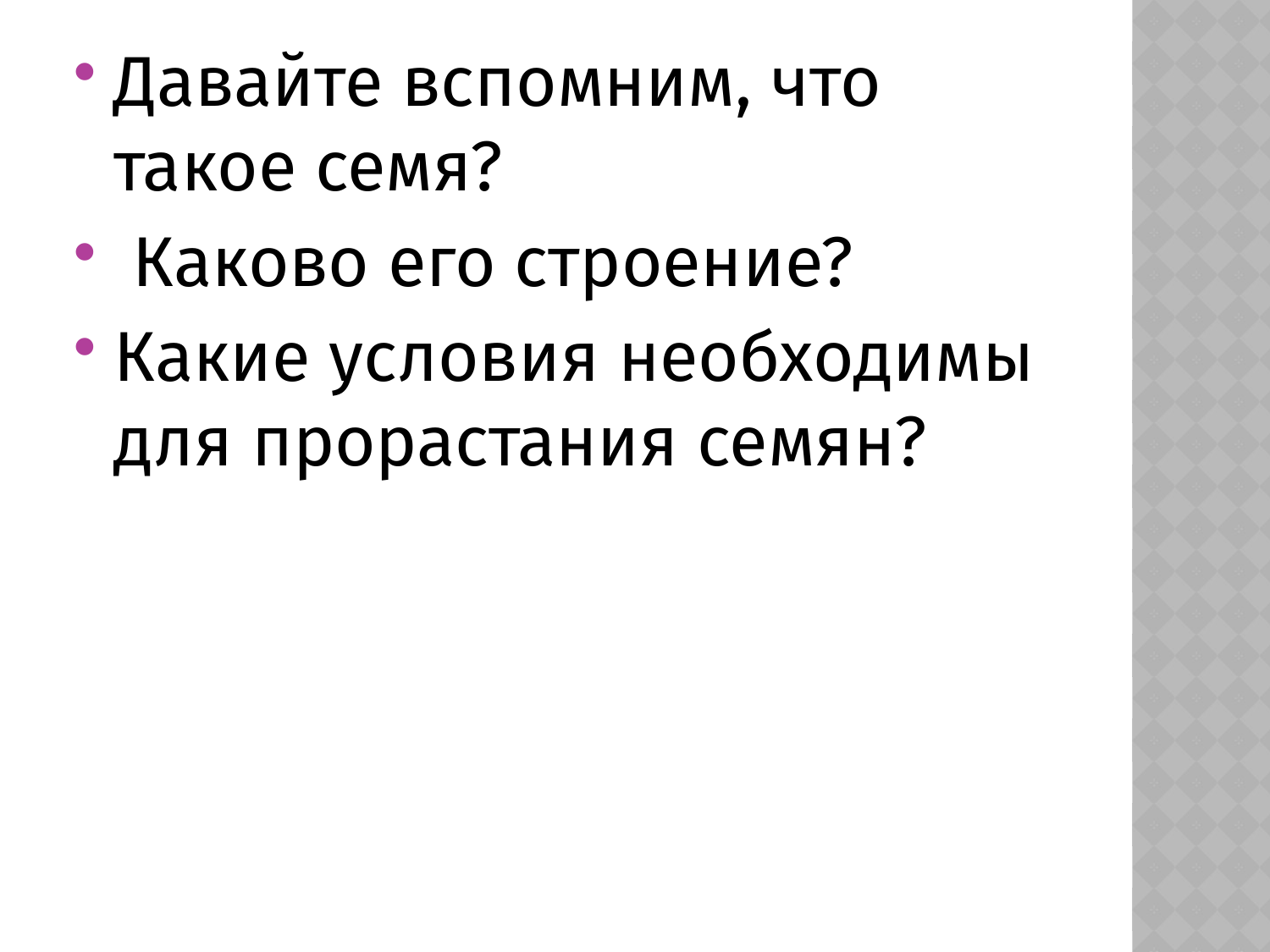

Давайте вспомним, что такое семя?
 Каково его строение?
Какие условия необходимы для прорастания семян?
#